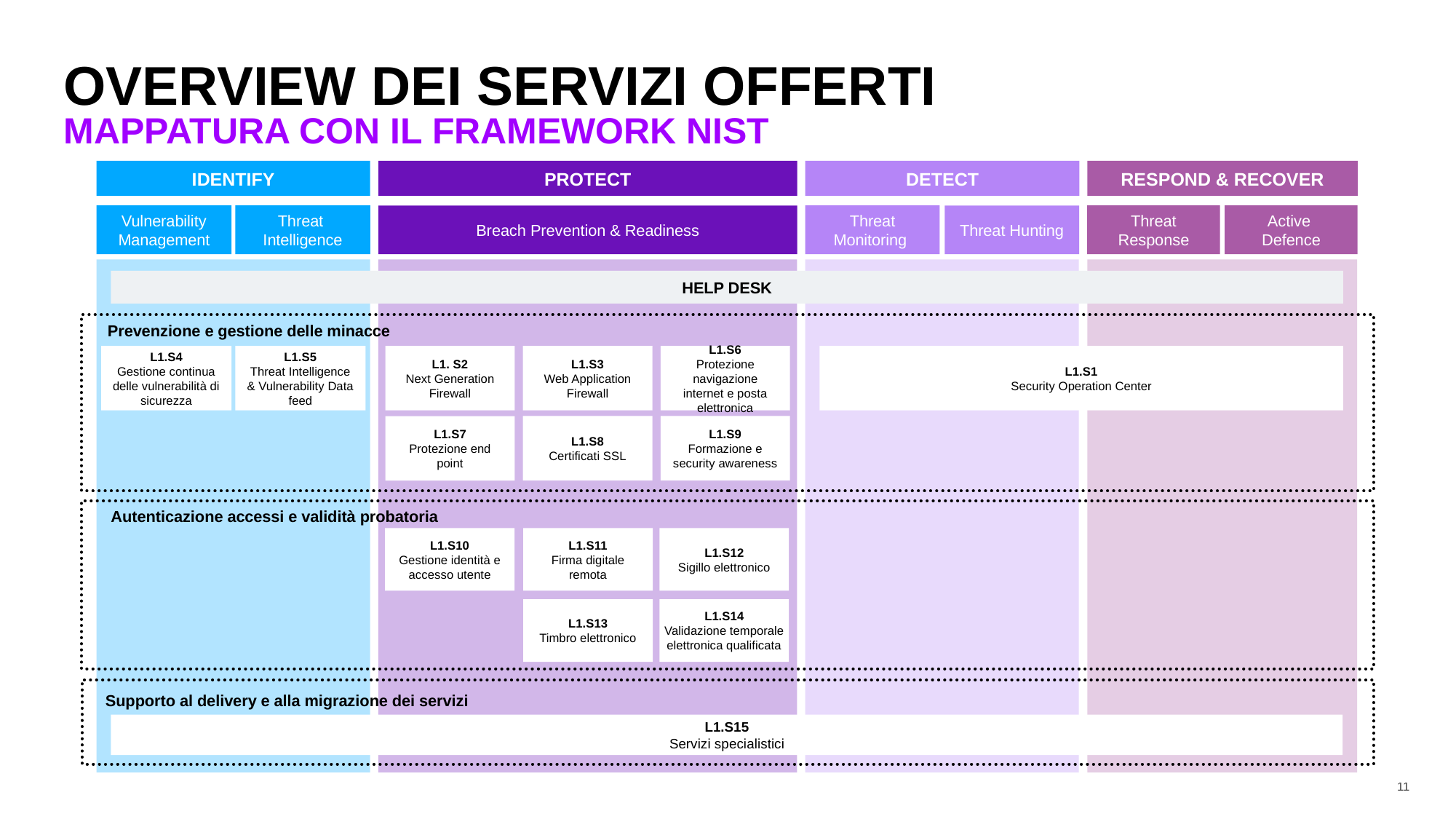

OVERVIEW DEI SERVIZI OFFERTI
MAPPATURA CON IL FRAMEWORK NIST
IDENTIFY
PROTECT
DETECT
RESPOND & RECOVER
Vulnerability Management
Threat
Intelligence
Threat Monitoring
Threat Response
Active
Defence
Breach Prevention & Readiness
Threat Hunting

HELP DESK

Prevenzione e gestione delle minacce
L1.S4
Gestione continua delle vulnerabilità di sicurezza
L1.S5
Threat Intelligence & Vulnerability Data feed
L1. S2
Next Generation Firewall
L1.S3
Web Application Firewall
L1.S6
Protezione navigazione internet e posta elettronica
L1.S1
Security Operation Center
L1.S8
Certificati SSL
L1.S9
Formazione e security awareness
L1.S7
Protezione end point

Autenticazione accessi e validità probatoria

L1.S10
Gestione identità e accesso utente
L1.S11
Firma digitale remota
L1.S12
Sigillo elettronico
L1.S13
Timbro elettronico
L1.S14
Validazione temporale elettronica qualificata

Supporto al delivery e alla migrazione dei servizi
L1.S15
Servizi specialistici